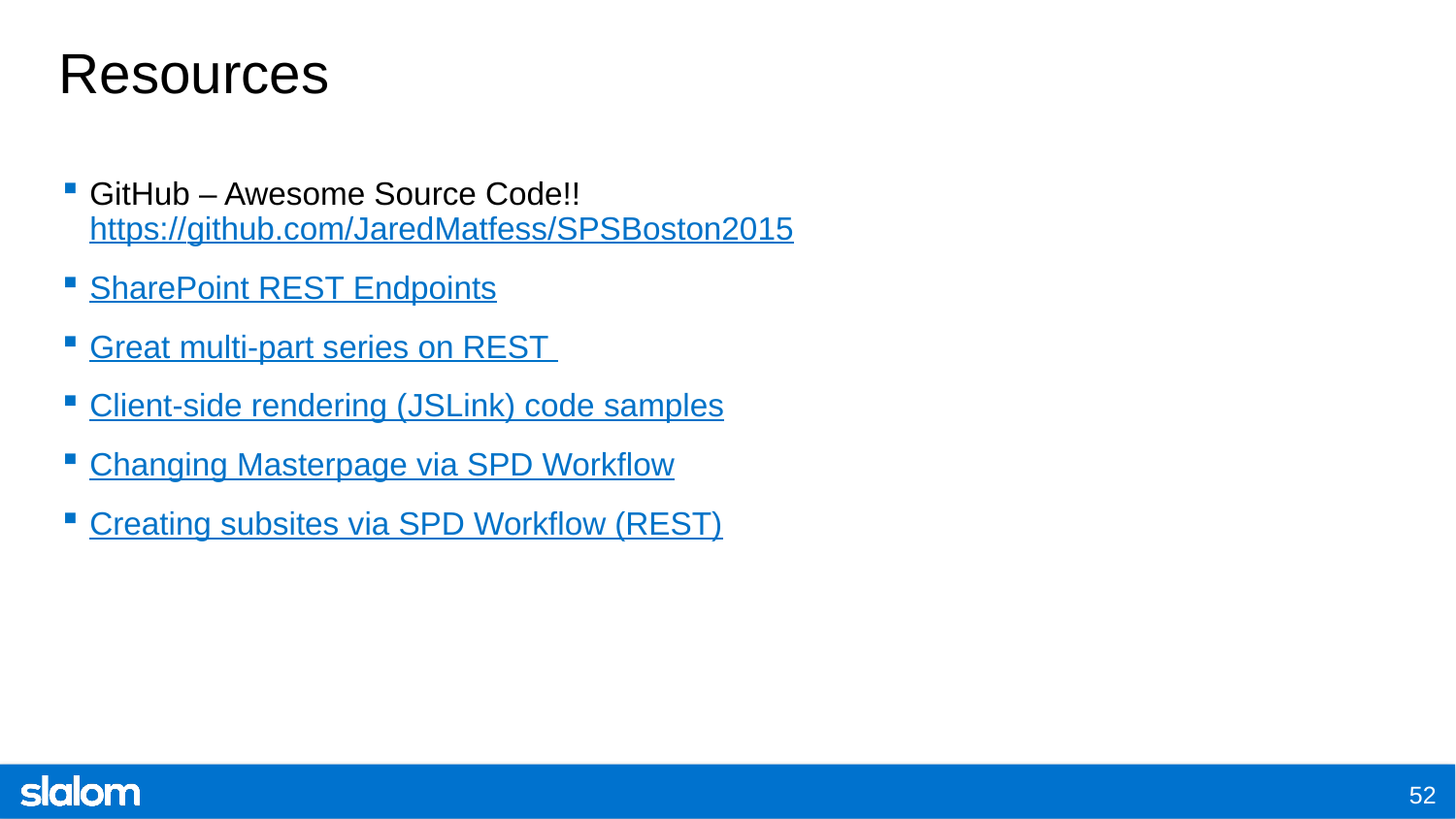

# Resources
GitHub – Awesome Source Code!!
https://github.com/JaredMatfess/SPSBoston2015
SharePoint REST Endpoints
Great multi-part series on REST
Client-side rendering (JSLink) code samples
Changing Masterpage via SPD Workflow
Creating subsites via SPD Workflow (REST)

52